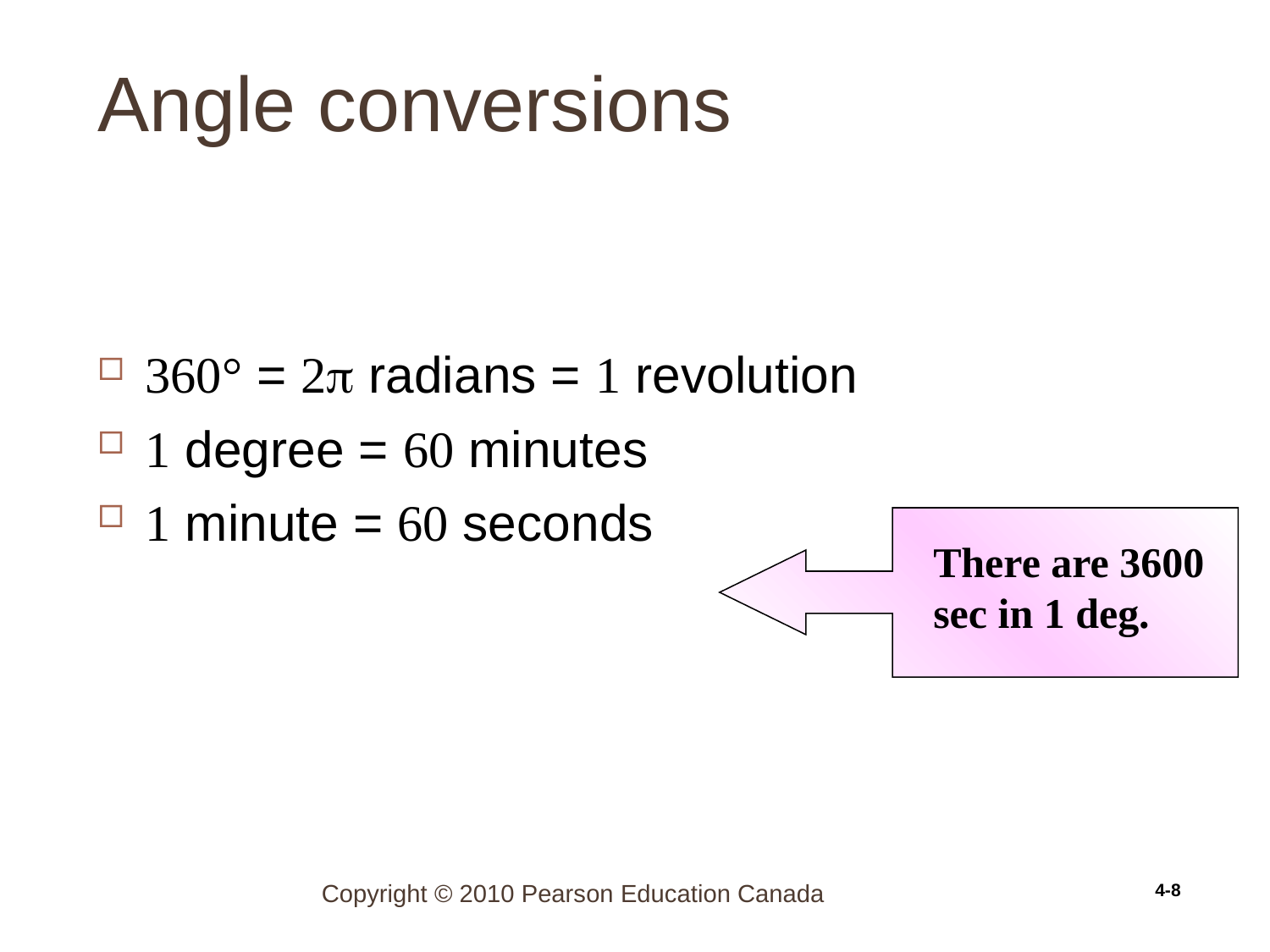

# Angle conversions
4-8
360° = 2π radians = 1 revolution
1 degree = 60 minutes
1 minute = 60 seconds

There are 3600 sec in 1 deg.
Copyright © 2010 Pearson Education Canada
4-8